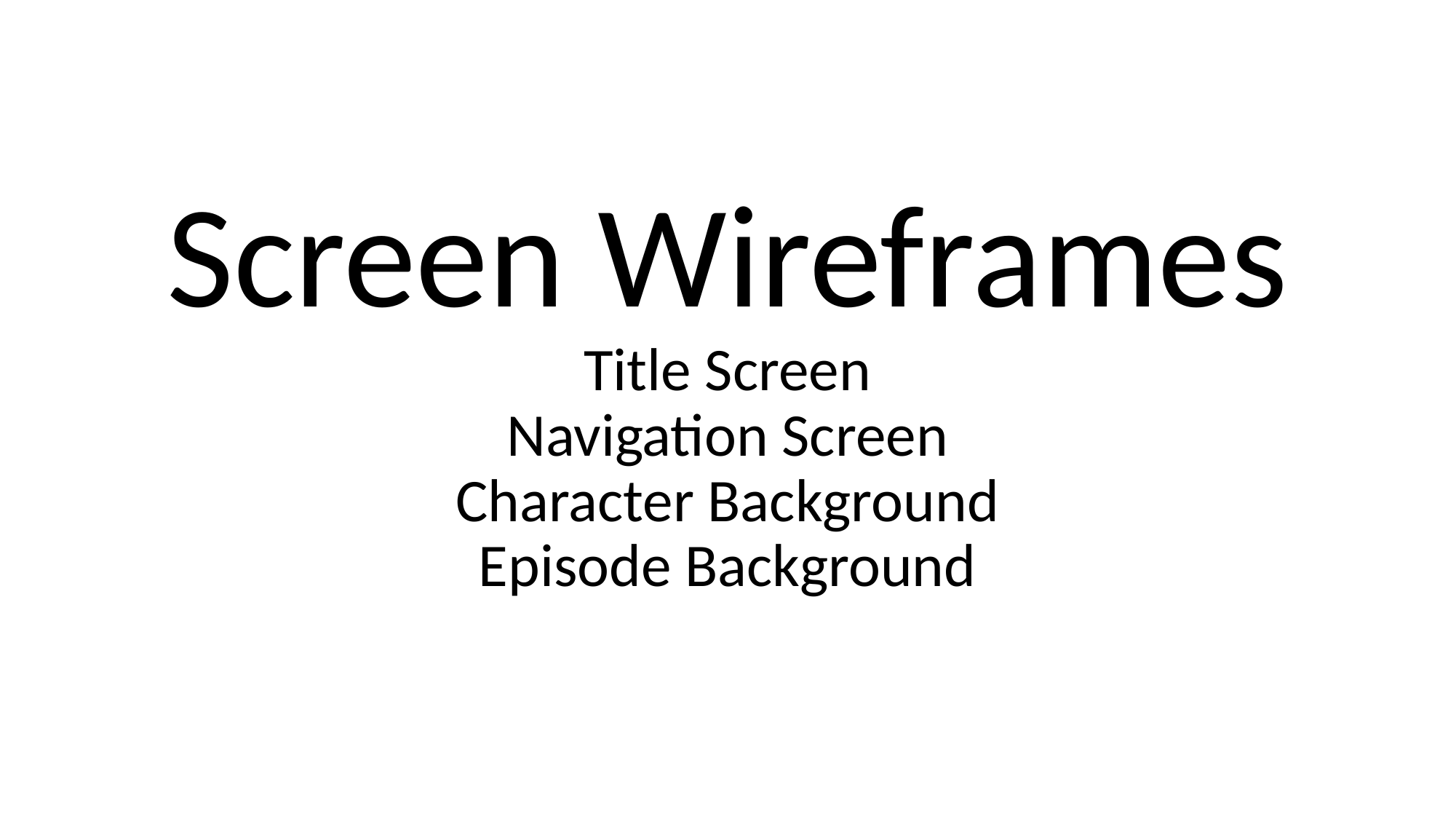

# Screen Wireframes Title Screen Navigation Screen Character Background Episode Background